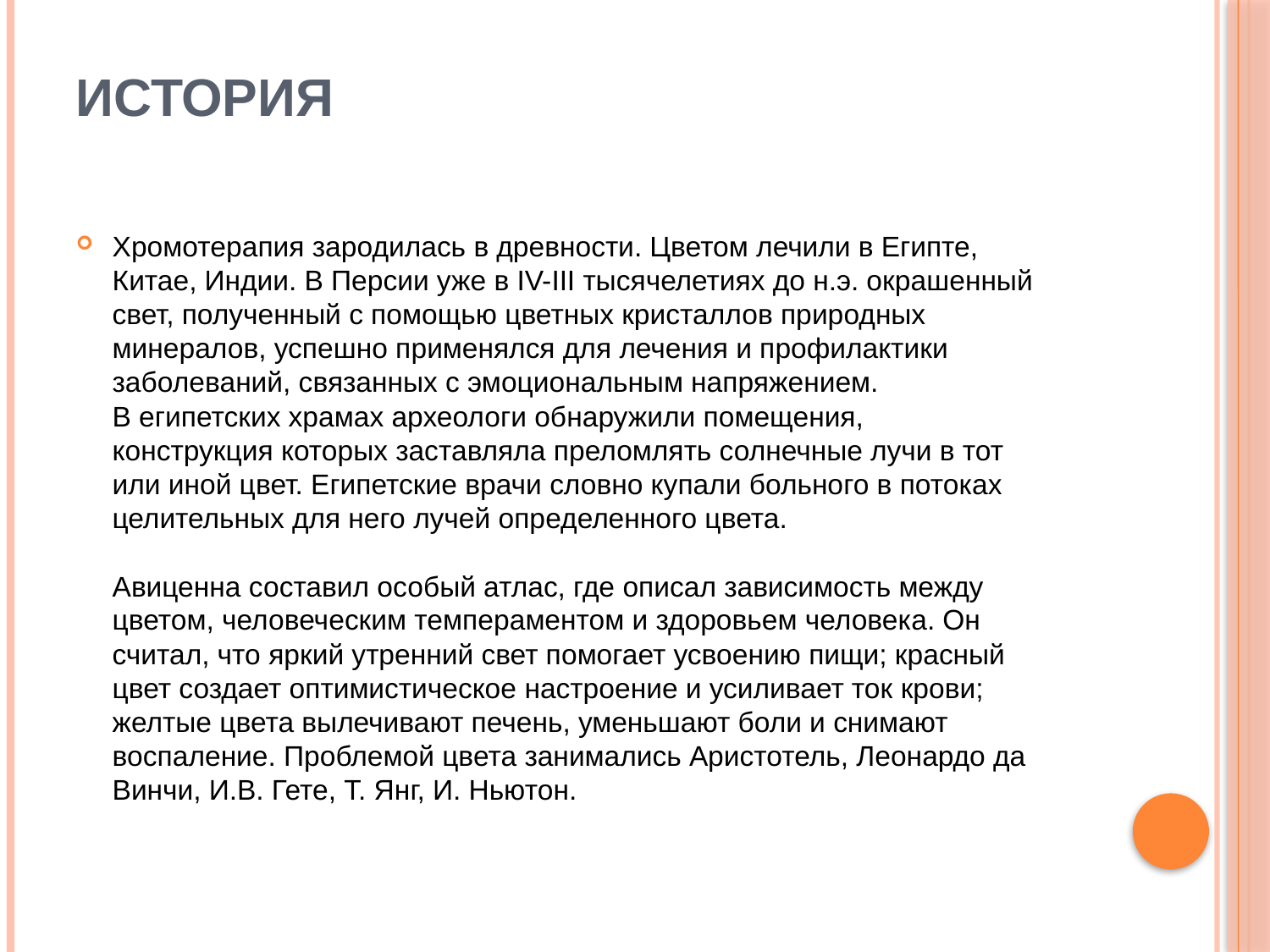

# ИСТОРИЯ
Хромотерапия зародилась в древности. Цветом лечили в Египте,
Китае, Индии. В Персии уже в IV-III тысячелетиях до н.э. окрашенный
свет, полученный с помощью цветных кристаллов природных
минералов, успешно применялся для лечения и профилактики
заболеваний, связанных с эмоциональным напряжением.
В египетских храмах археологи обнаружили помещения,
конструкция которых заставляла преломлять солнечные лучи в тот
или иной цвет. Египетские врачи словно купали больного в потоках целительных для него лучей определенного цвета.
Авиценна составил особый атлас, где описал зависимость между
цветом, человеческим темпераментом и здоровьем человека. Он
считал, что яркий утренний свет помогает усвоению пищи; красный
цвет создает оптимистическое настроение и усиливает ток крови;
желтые цвета вылечивают печень, уменьшают боли и снимают
воспаление. Проблемой цвета занимались Аристотель, Леонардо да
Винчи, И.В. Гете, Т. Янг, И. Ньютон.